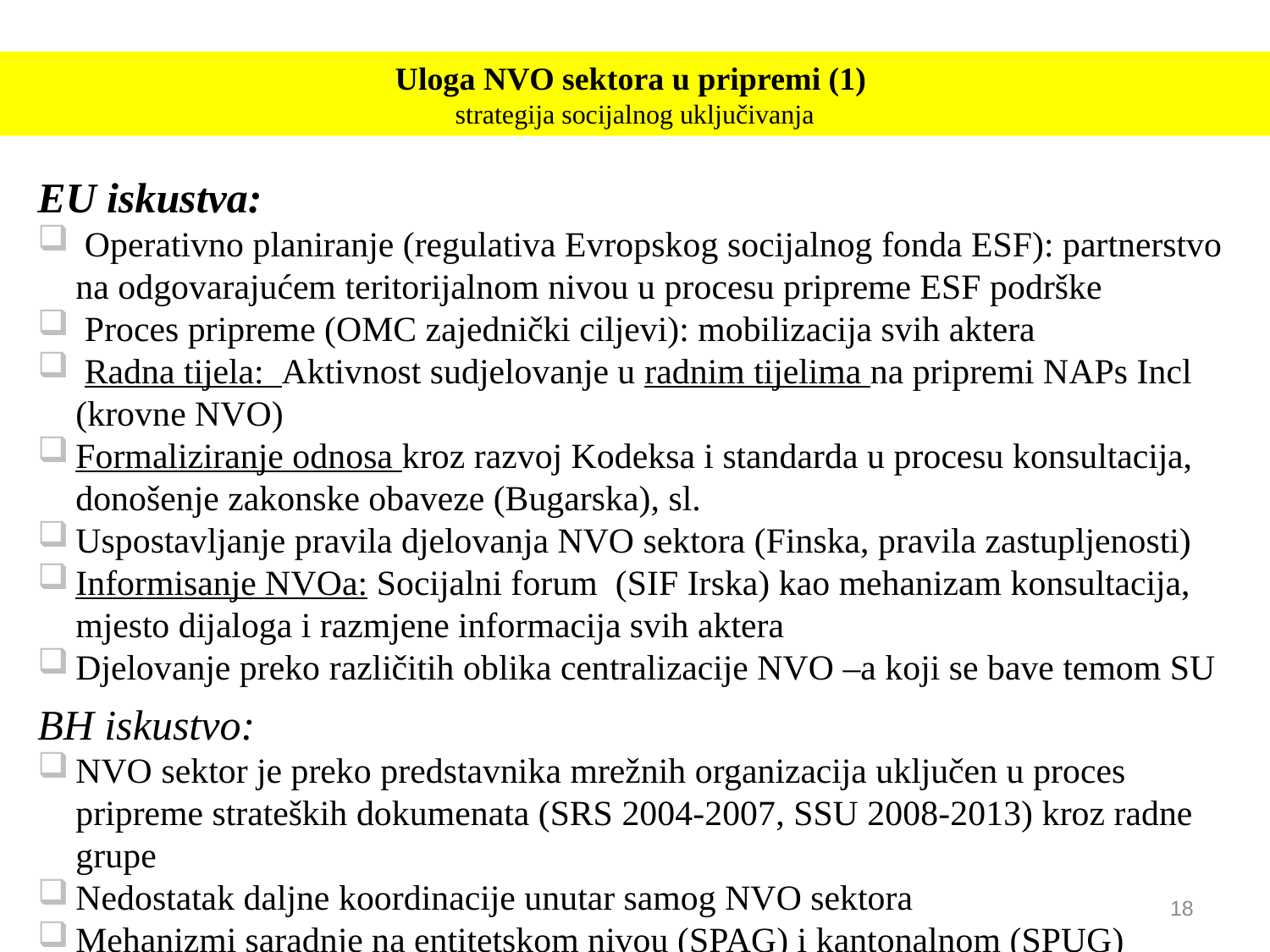

# Uloga NVO sektora u pripremi (1) strategija socijalnog uključivanja
EU iskustva:
 Operativno planiranje (regulativa Evropskog socijalnog fonda ESF): partnerstvo na odgovarajućem teritorijalnom nivou u procesu pripreme ESF podrške
 Proces pripreme (OMC zajednički ciljevi): mobilizacija svih aktera
 Radna tijela:  Aktivnost sudjelovanje u radnim tijelima na pripremi NAPs Incl (krovne NVO)
Formaliziranje odnosa kroz razvoj Kodeksa i standarda u procesu konsultacija, donošenje zakonske obaveze (Bugarska), sl.
Uspostavljanje pravila djelovanja NVO sektora (Finska, pravila zastupljenosti)
Informisanje NVOa: Socijalni forum  (SIF Irska) kao mehanizam konsultacija, mjesto dijaloga i razmjene informacija svih aktera
Djelovanje preko različitih oblika centralizacije NVO –a koji se bave temom SU
BH iskustvo:
NVO sektor je preko predstavnika mrežnih organizacija uključen u proces pripreme strateških dokumenata (SRS 2004-2007, SSU 2008-2013) kroz radne grupe
Nedostatak daljne koordinacije unutar samog NVO sektora
Mehanizmi saradnje na entitetskom nivou (SPAG) i kantonalnom (SPUG)

18